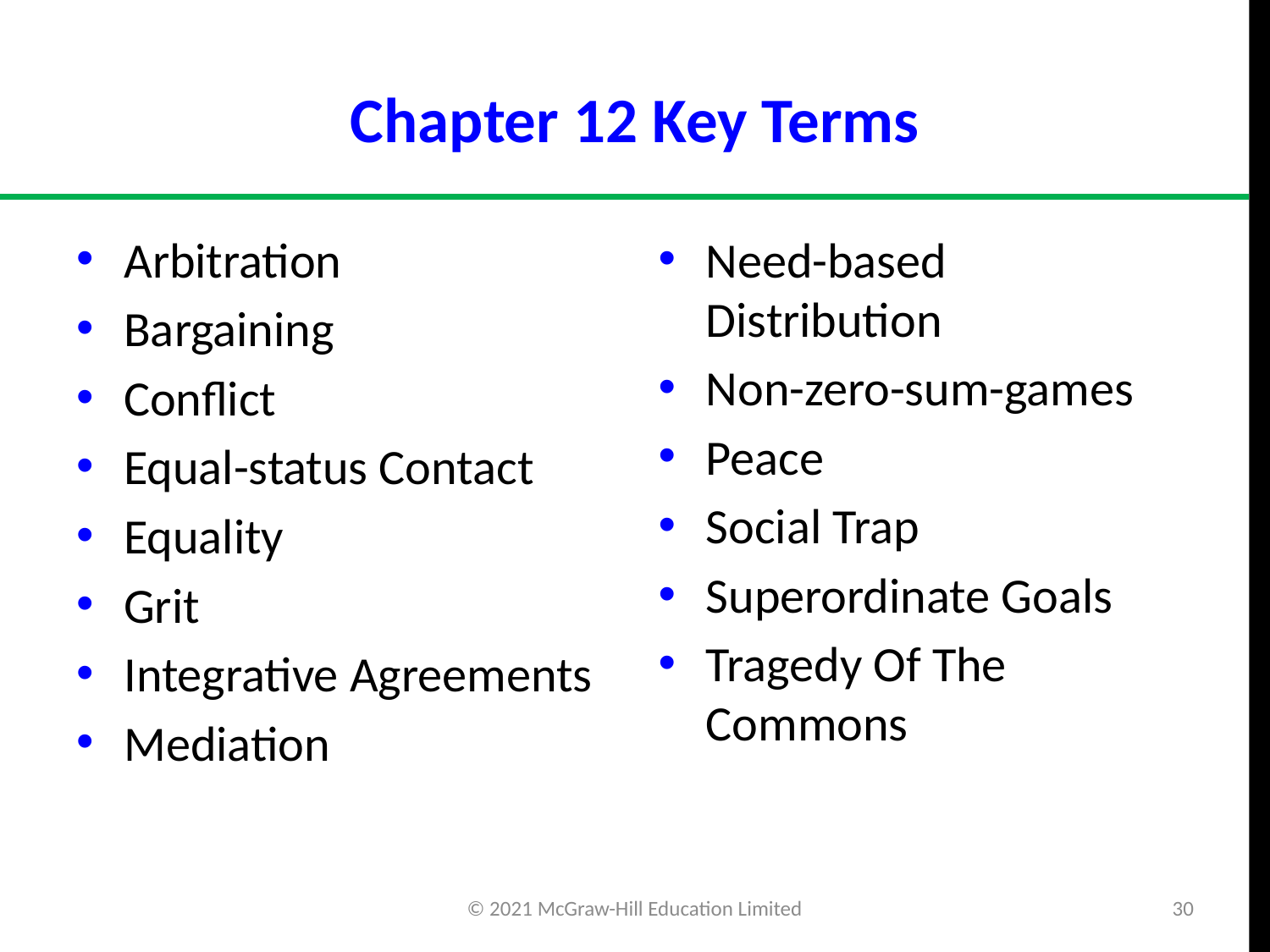

# Chapter 12 Key Terms
Arbitration
Bargaining
Conflict
Equal-status Contact
Equality
Grit
Integrative Agreements
Mediation

Need-based Distribution
Non-zero-sum-games
Peace
Social Trap
Superordinate Goals
Tragedy Of The Commons
© 2021 McGraw-Hill Education Limited
30